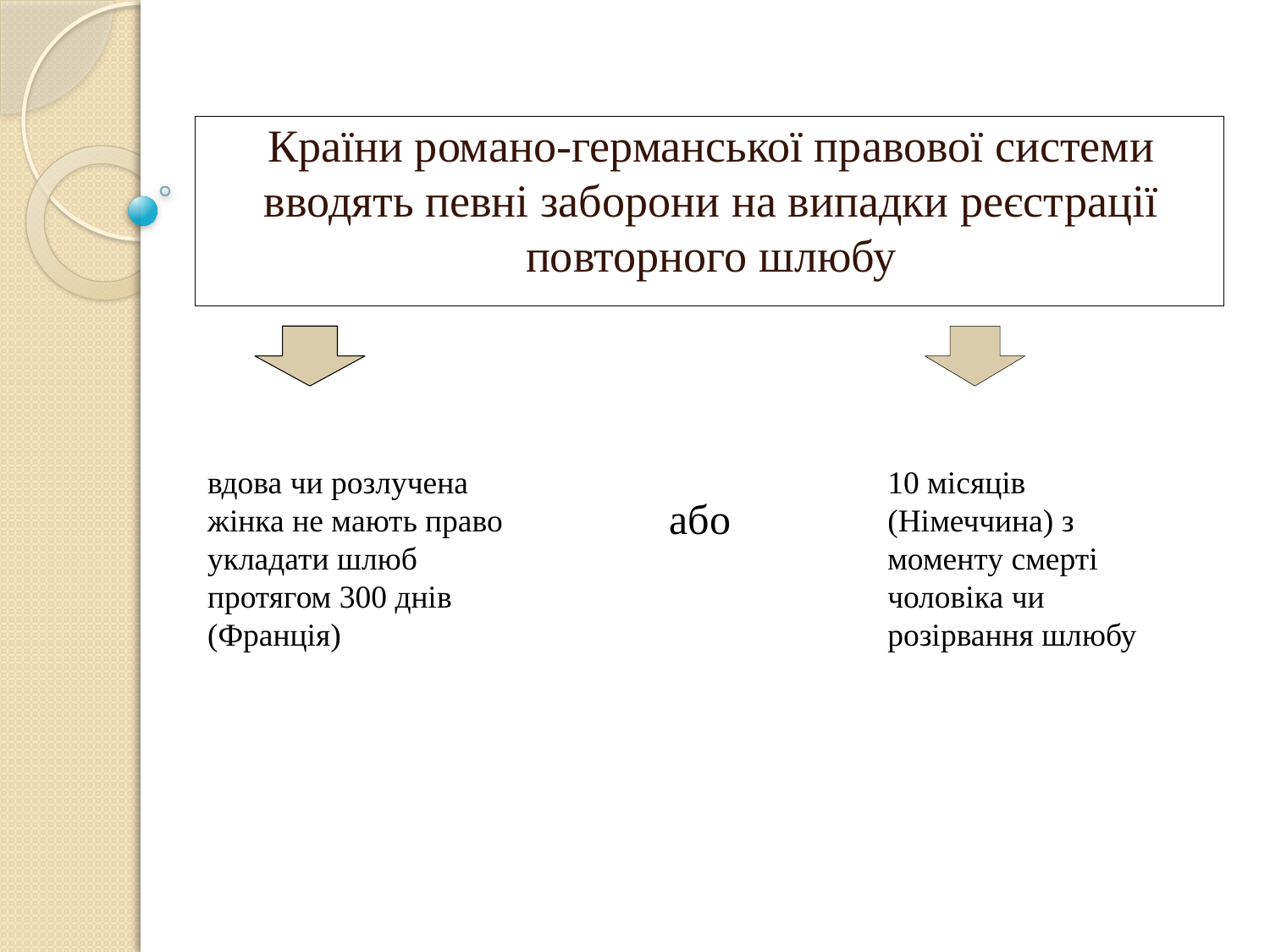

Країни романо-германської правової системи вводять певні заборони на випадки реєстрації повторного шлюбу

вдова чи розлучена жінка не мають право укладати шлюб протягом 300 днів (Франція)
10 місяців (Німеччина) з моменту смерті чоловіка чи розірвання шлюбу
або